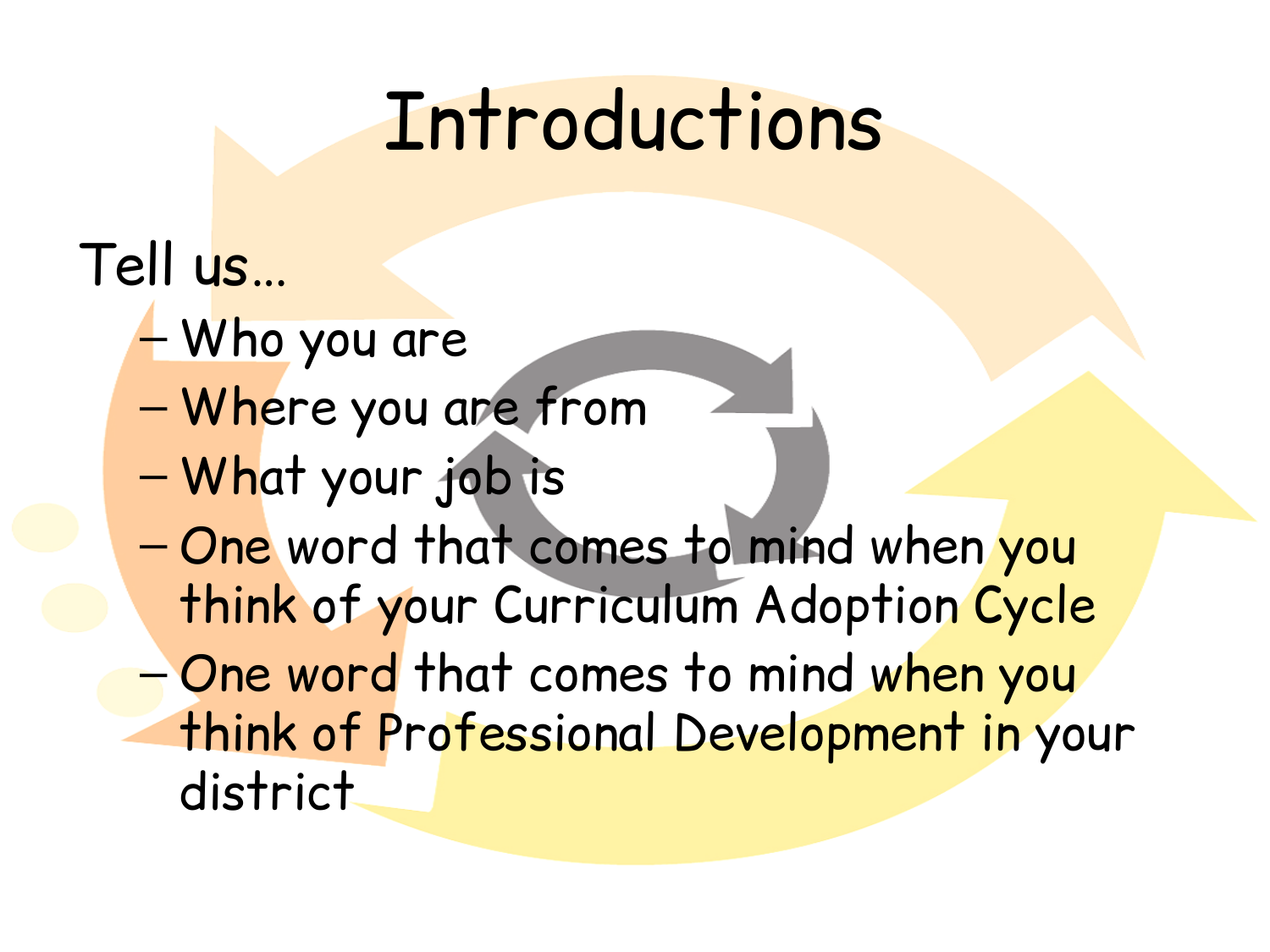

# Introductions
Tell us…
Who you are
Where you are from
What your job is
One word that comes to mind when you think of your Curriculum Adoption Cycle
One word that comes to mind when you think of Professional Development in your district